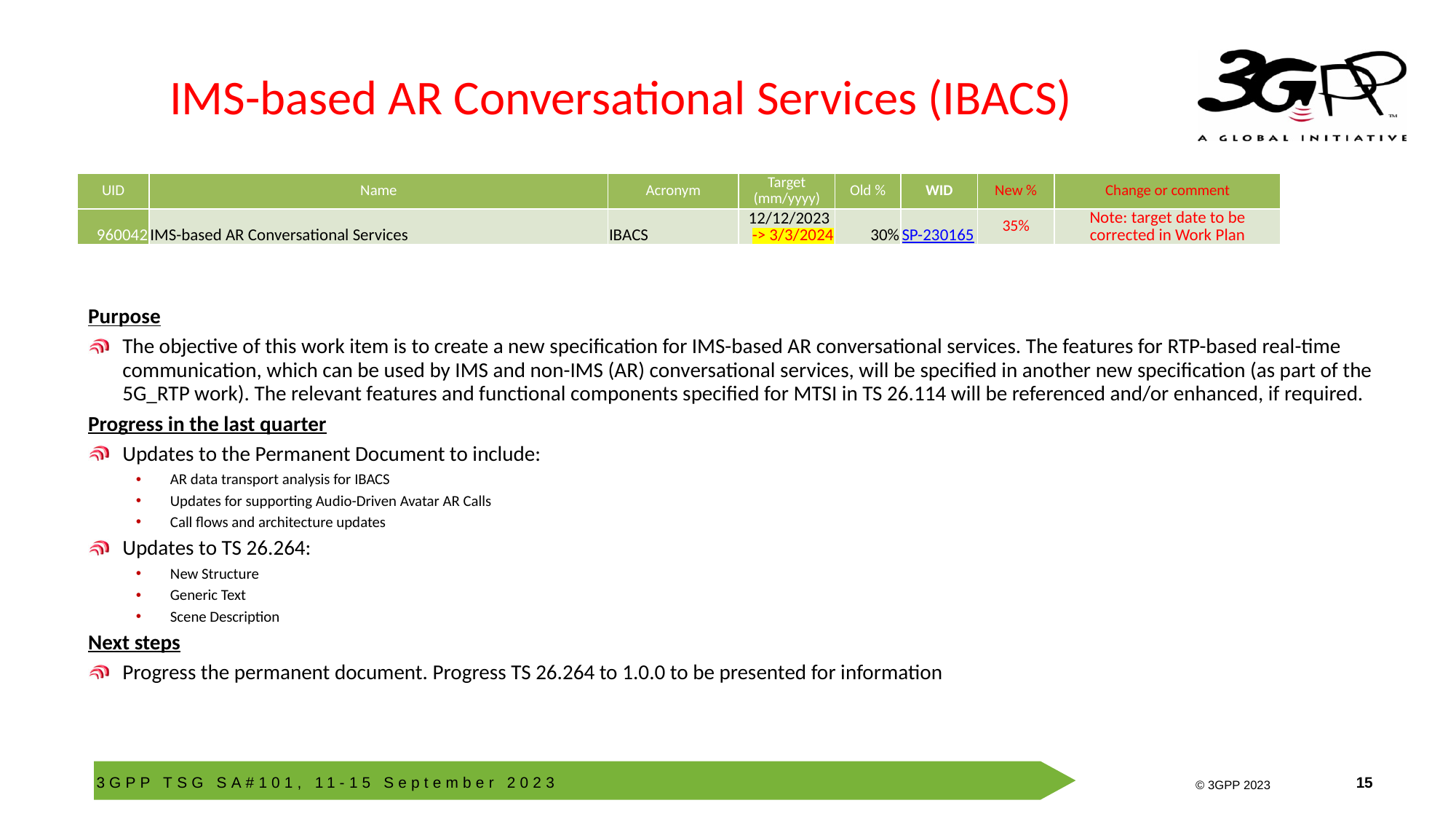

# IMS-based AR Conversational Services (IBACS)
| UID | Name | Acronym | Target (mm/yyyy) | Old % | WID | New % | Change or comment |
| --- | --- | --- | --- | --- | --- | --- | --- |
| 960042 | IMS-based AR Conversational Services | IBACS | 12/12/2023 -> 3/3/2024 | 30% | SP-230165 | 35% | Note: target date to be corrected in Work Plan |
Purpose
The objective of this work item is to create a new specification for IMS-based AR conversational services. The features for RTP-based real-time communication, which can be used by IMS and non-IMS (AR) conversational services, will be specified in another new specification (as part of the 5G_RTP work). The relevant features and functional components specified for MTSI in TS 26.114 will be referenced and/or enhanced, if required.
Progress in the last quarter
Updates to the Permanent Document to include:
AR data transport analysis for IBACS
Updates for supporting Audio-Driven Avatar AR Calls
Call flows and architecture updates
Updates to TS 26.264:
New Structure
Generic Text
Scene Description
Next steps
Progress the permanent document. Progress TS 26.264 to 1.0.0 to be presented for information